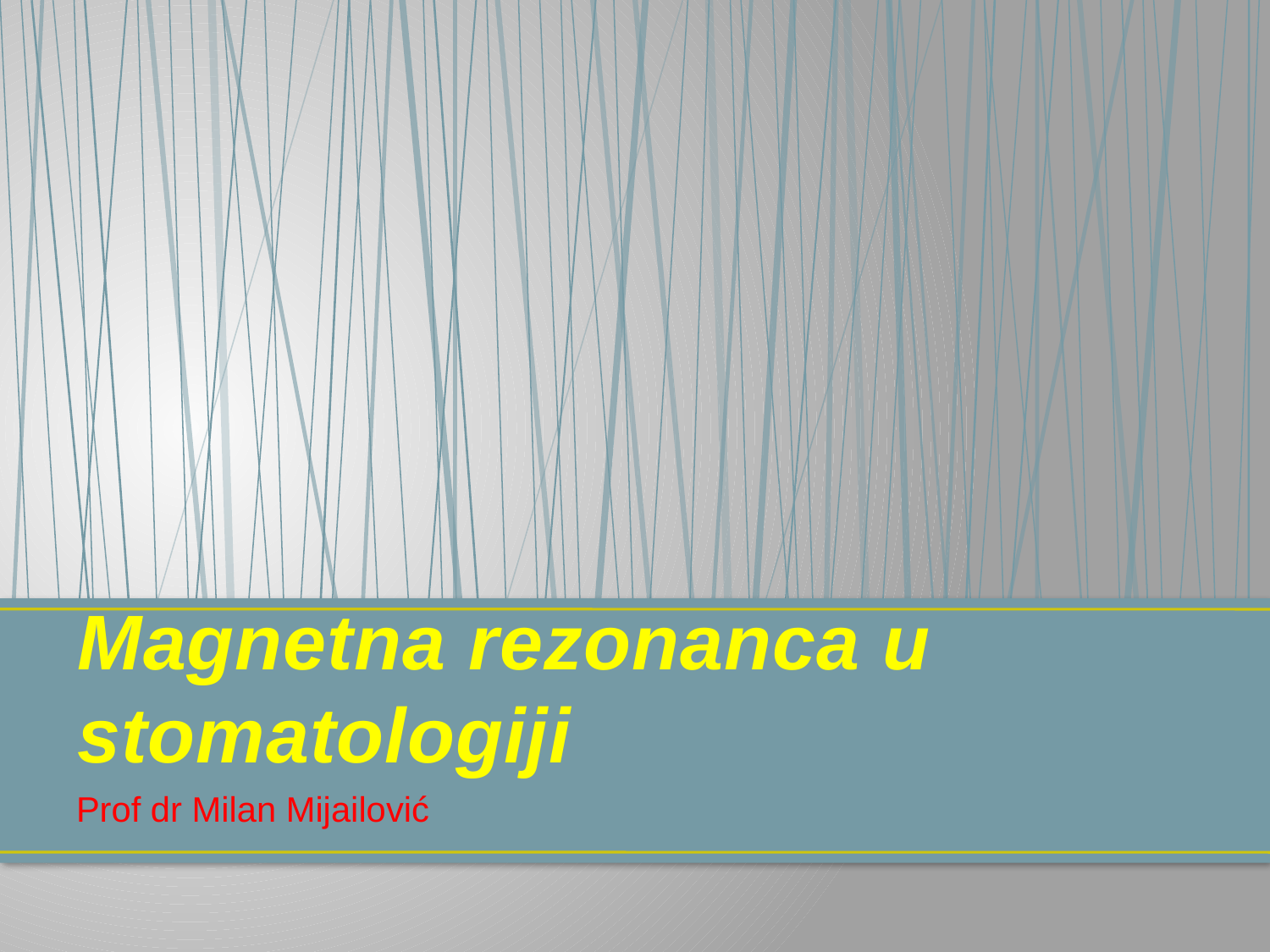

# Magnetna rezonanca u stomatologiji
Prof dr Milan Mijailović